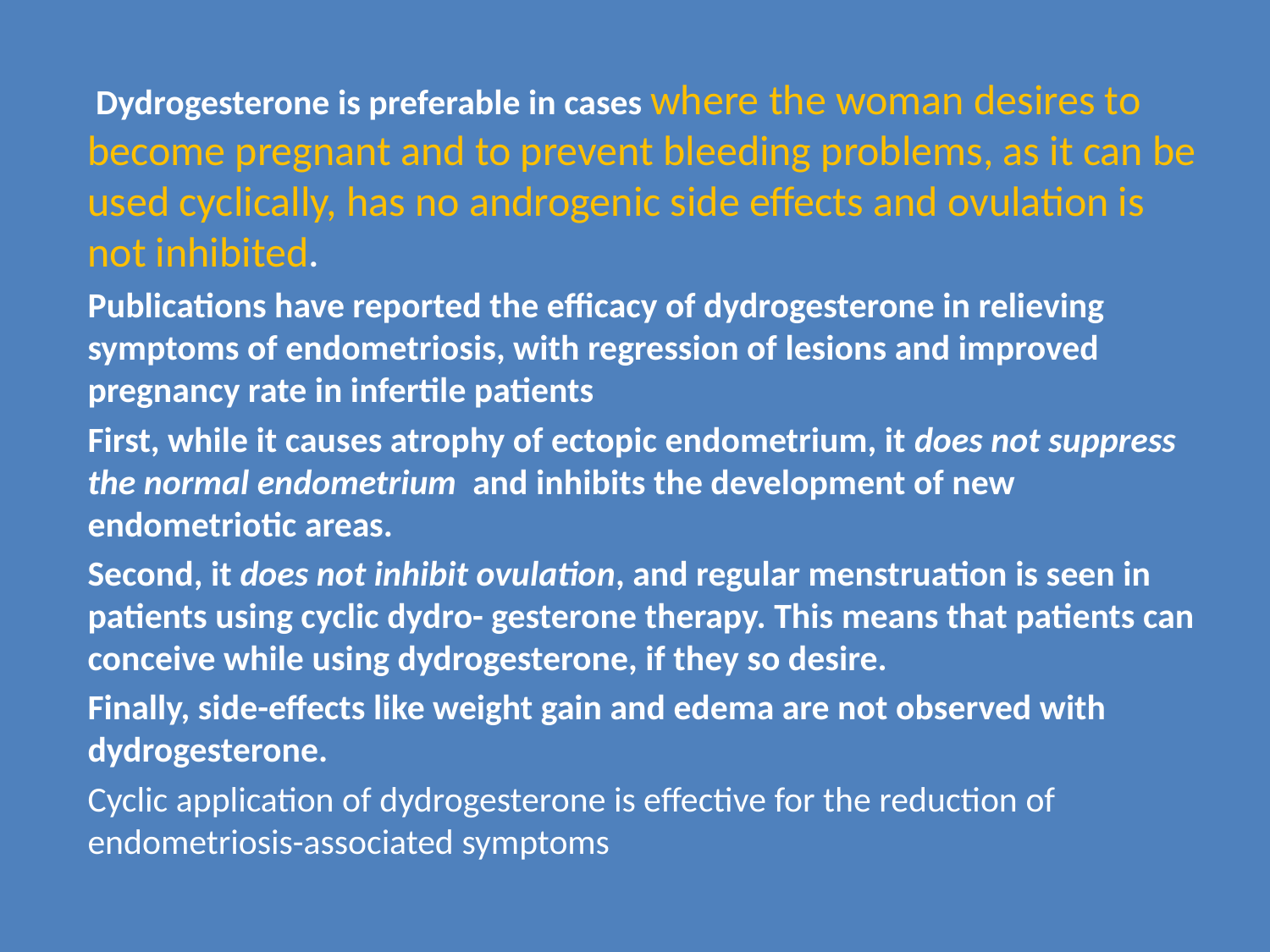

Dydrogesterone is preferable in cases where the woman desires to become pregnant and to prevent bleeding problems, as it can be used cyclically, has no androgenic side effects and ovulation is not inhibited.
Publications have reported the efficacy of dydrogesterone in relieving symptoms of endometriosis, with regression of lesions and improved pregnancy rate in infertile patients
First, while it causes atrophy of ectopic endometrium, it does not suppress the normal endometrium  and inhibits the development of new endometriotic areas.
Second, it does not inhibit ovulation, and regular menstruation is seen in patients using cyclic dydro- gesterone therapy. This means that patients can conceive while using dydrogesterone, if they so desire.
Finally, side-effects like weight gain and edema are not observed with dydrogesterone.
Cyclic application of dydrogesterone is effective for the reduction of endometriosis-associated symptoms